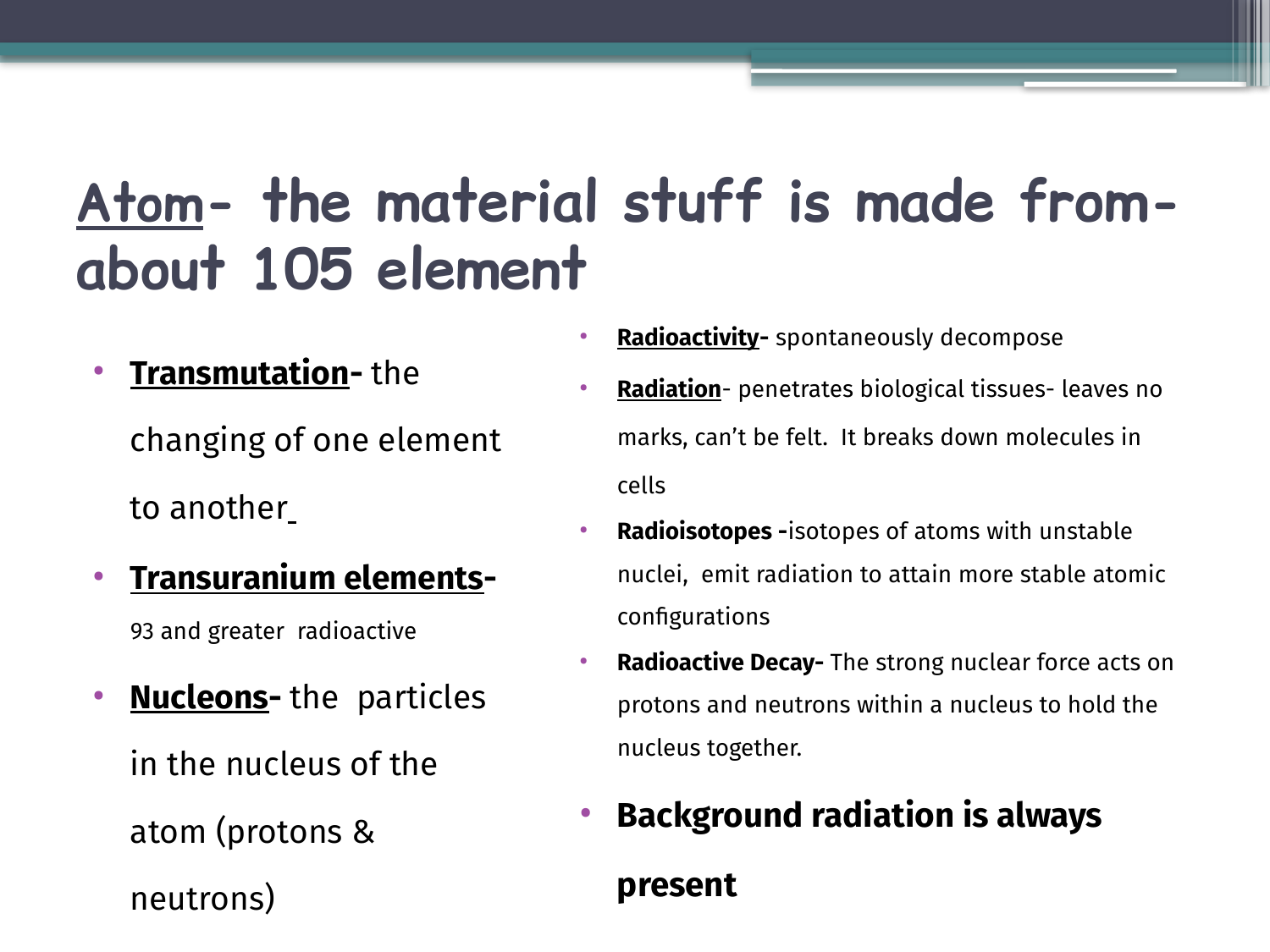

# Atom- the material stuff is made from- about 105 element
Radioactivity- spontaneously decompose
Radiation- penetrates biological tissues- leaves no marks, can’t be felt.  It breaks down molecules in cells
Radioisotopes -isotopes of atoms with unstable nuclei,  emit radiation to attain more stable atomic configurations
Radioactive Decay- The strong nuclear force acts on protons and neutrons within a nucleus to hold the nucleus together.
Background radiation is always present

Transmutation- the changing of one element to another
Transuranium elements- 93 and greater  radioactive
Nucleons- the  particles in the nucleus of the atom (protons & neutrons)